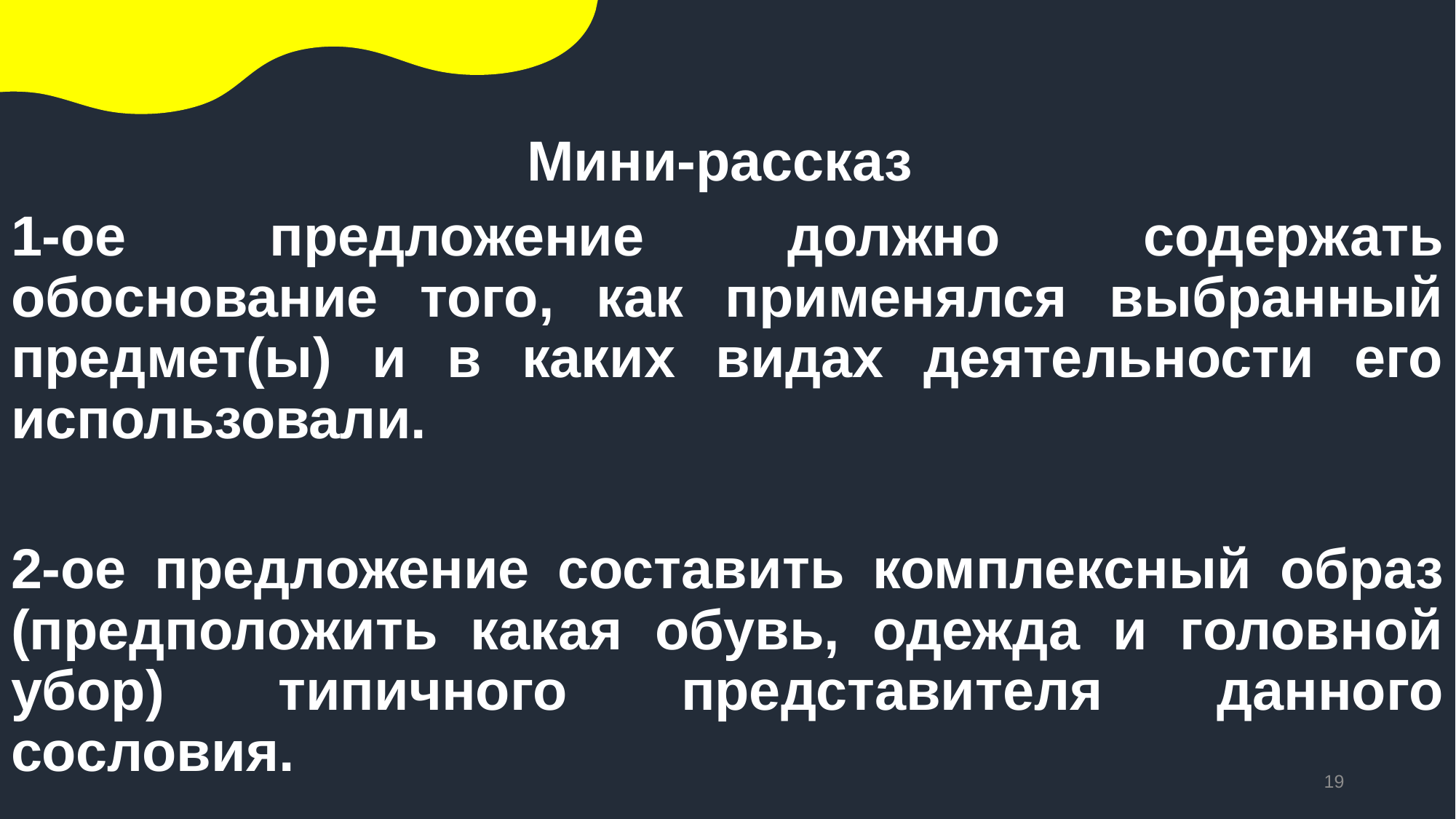

Мини-рассказ
1-ое предложение должно содержать обоснование того, как применялся выбранный предмет(ы) и в каких видах деятельности его использовали.

2-ое предложение составить комплексный образ (предположить какая обувь, одежда и головной убор) типичного представителя данного сословия.
19